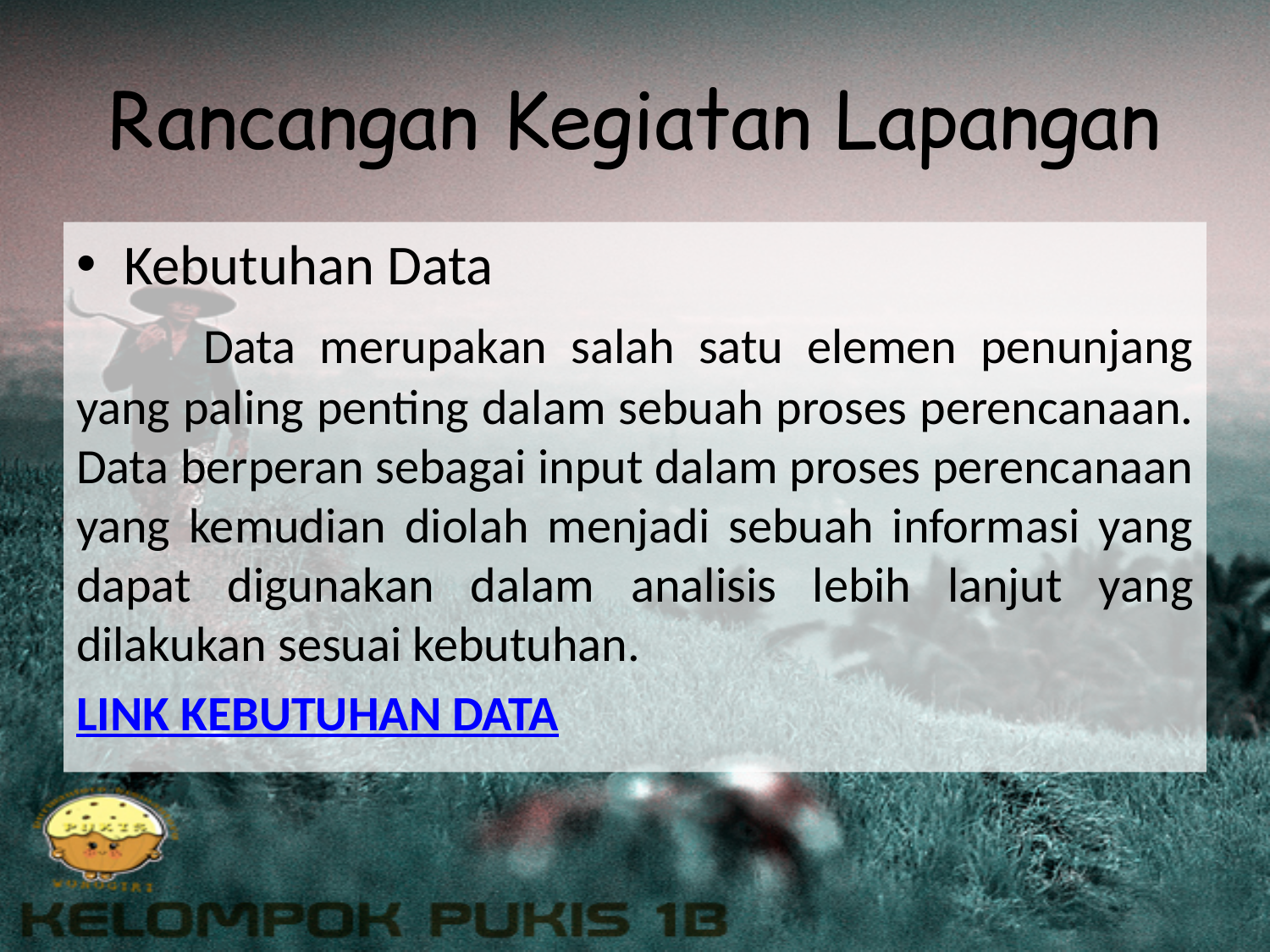

# Rancangan Kegiatan Lapangan
Kebutuhan Data
	Data merupakan salah satu elemen penunjang yang paling penting dalam sebuah proses perencanaan. Data berperan sebagai input dalam proses perencanaan yang kemudian diolah menjadi sebuah informasi yang dapat digunakan dalam analisis lebih lanjut yang dilakukan sesuai kebutuhan.
LINK KEBUTUHAN DATA